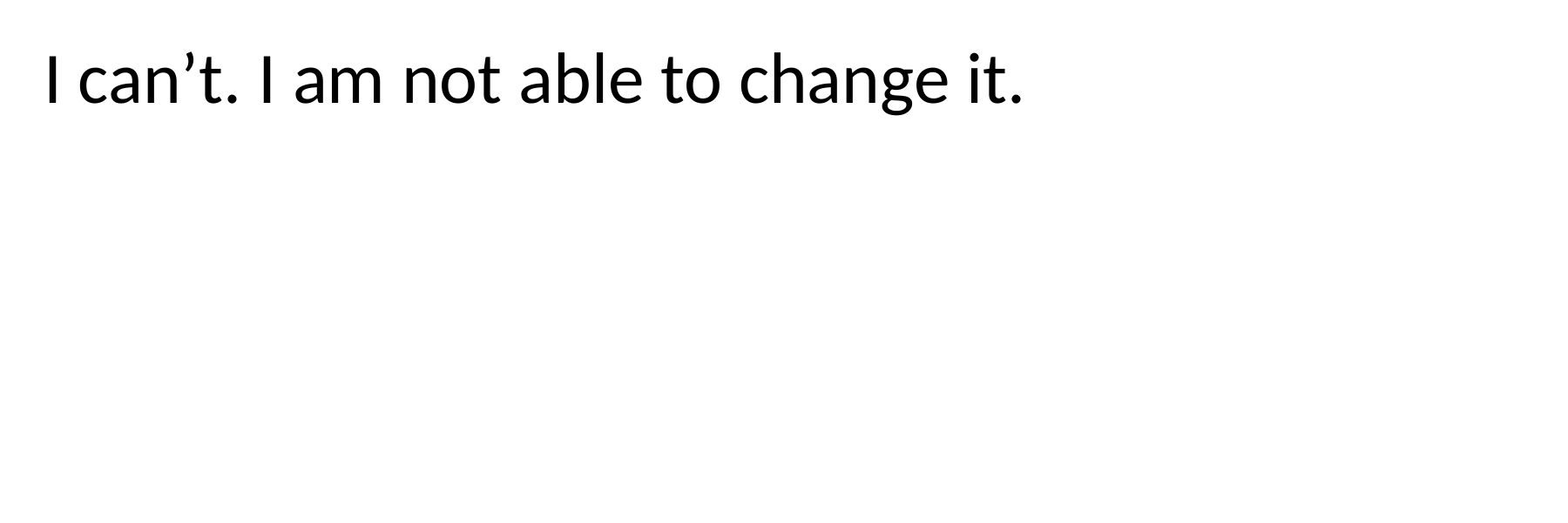

I can’t. I am not able to change it.